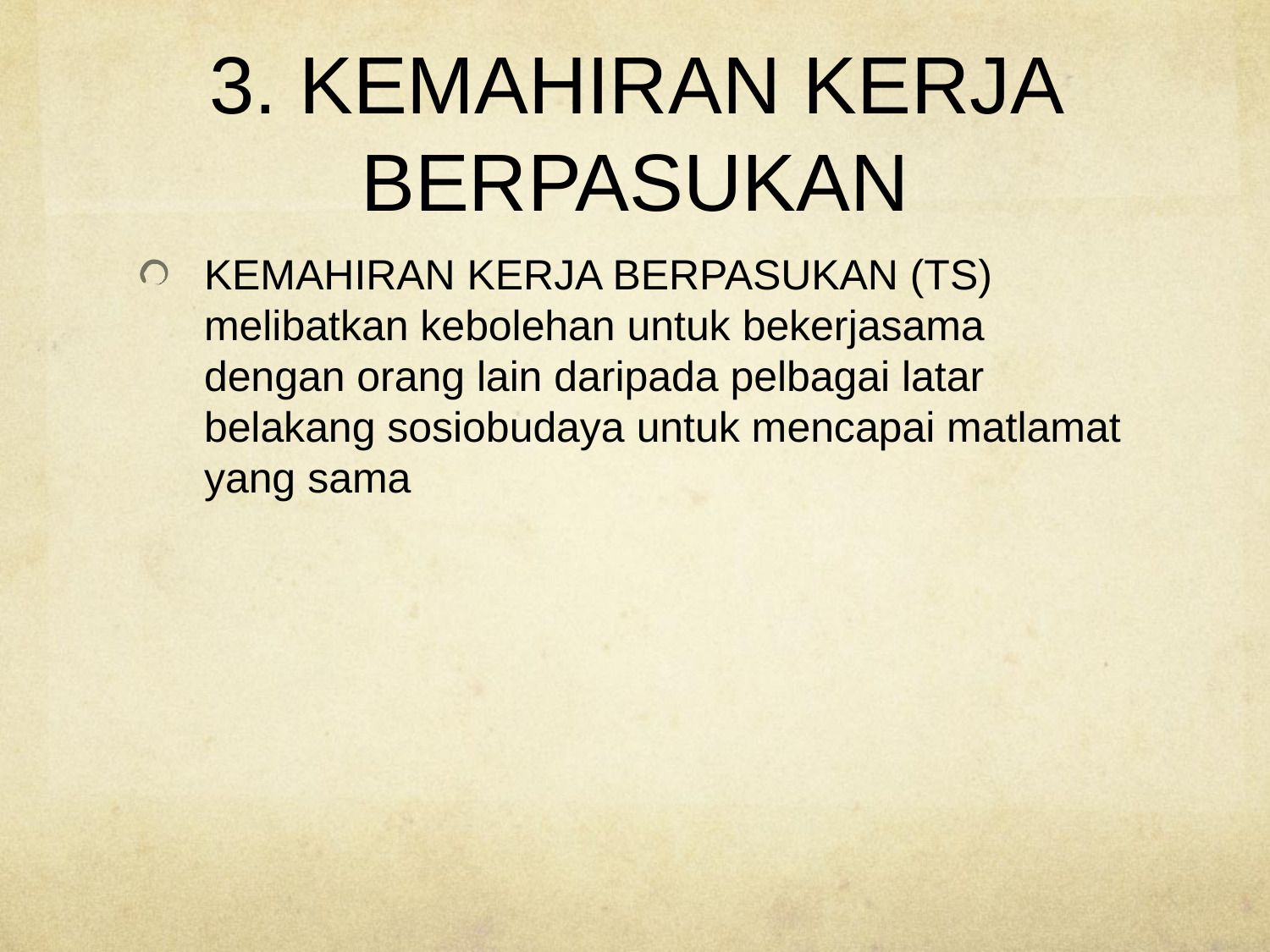

# 3. KEMAHIRAN KERJA BERPASUKAN
KEMAHIRAN KERJA BERPASUKAN (TS) melibatkan kebolehan untuk bekerjasama dengan orang lain daripada pelbagai latar belakang sosiobudaya untuk mencapai matlamat yang sama